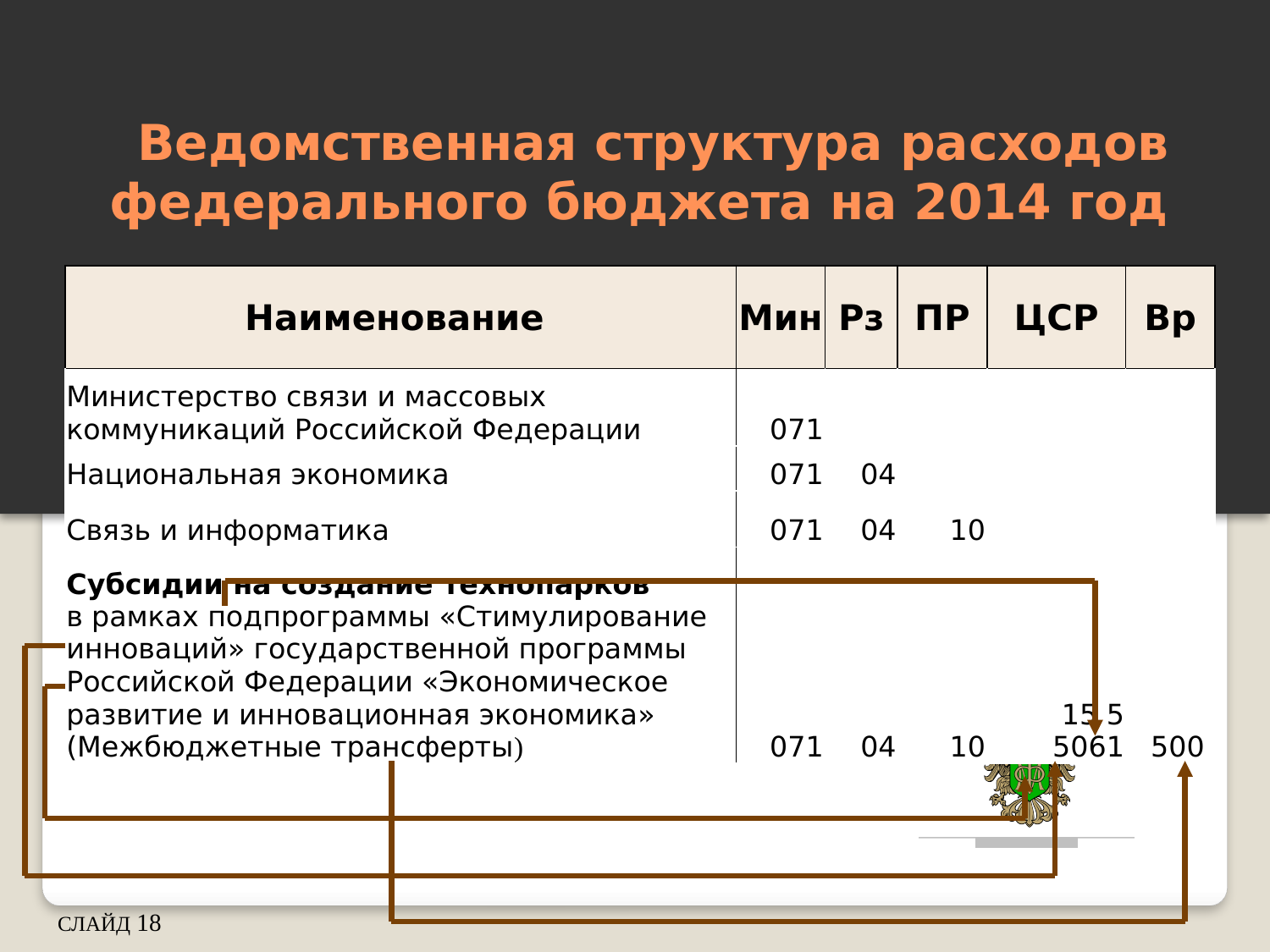

# Ведомственная структура расходов федерального бюджета на 2014 год
| Наименование | Мин | Рз | ПР | ЦСР | Вр |
| --- | --- | --- | --- | --- | --- |
| Министерство связи и массовых коммуникаций Российской Федерации | 071 |  |  |  |  |
| Национальная экономика | 071 | 04 |  |  |  |
| Связь и информатика | 071 | 04 | 10 |  |  |
| Субсидии на создание технопарков в рамках подпрограммы «Стимулирование инноваций» государственной программы Российской Федерации «Экономическое развитие и инновационная экономика» (Межбюджетные трансферты) | 071 | 04 | 10 | 15 5 5061 | 500 |
СЛАЙД 18